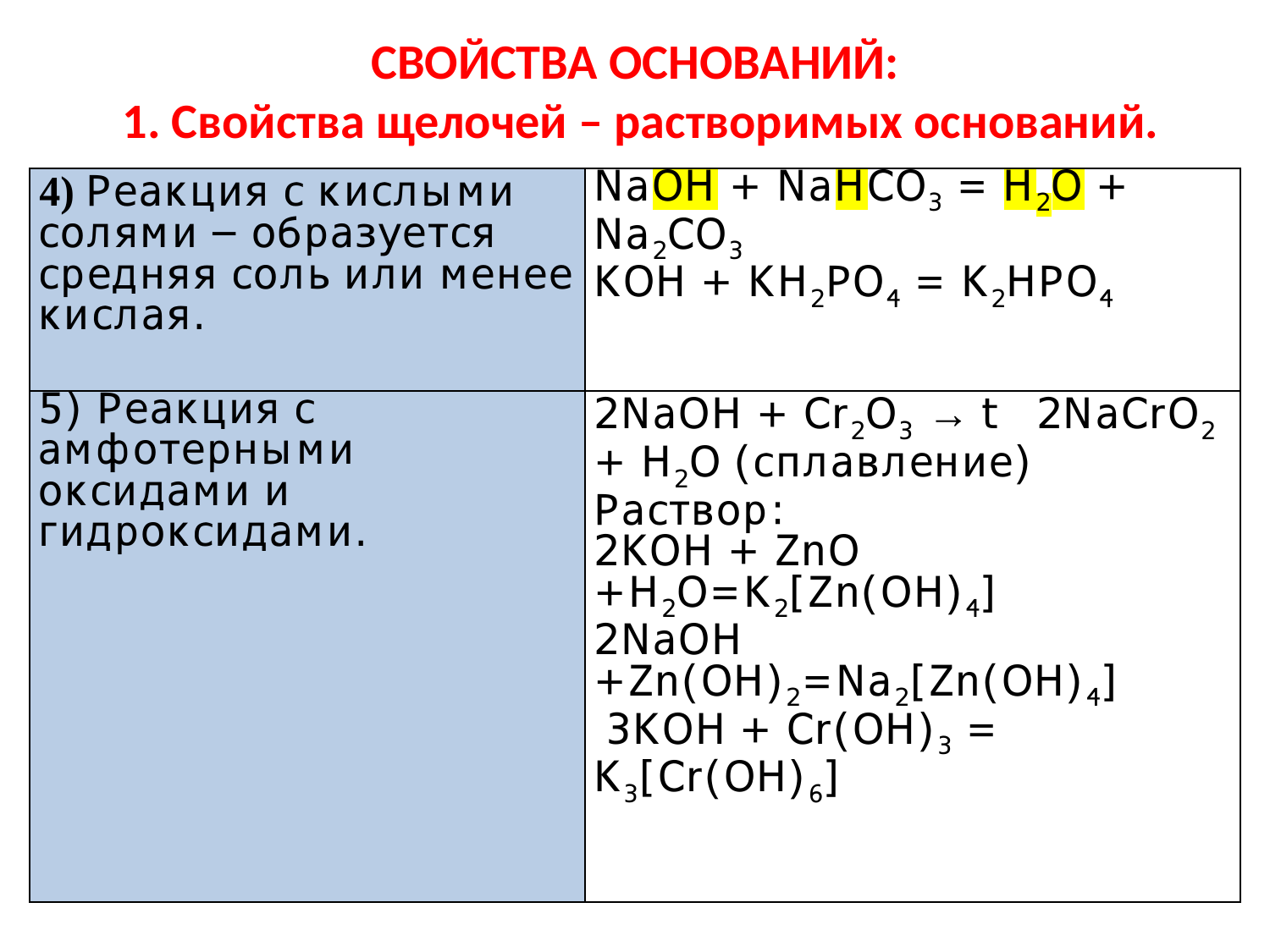

# СВОЙСТВА ОСНОВАНИЙ: 1. Свойства щелочей – растворимых оснований.
| 4) Реакция с кислыми солями – образуется средняя соль или менее кислая. | NaOH + NaHCO3 = H2O + Na2CO3 КОН + КН2РО4 = К2НРО4 |
| --- | --- |
| 5) Реакция с амфотерными оксидами и гидроксидами. | 2NaOH + Cr2O3 → t 2NaCrO2 + H2O (сплавление) Раствор: 2KOH + ZnO +H2O=K2[Zn(OH)4] 2NaOH +Zn(OH)2=Na2[Zn(OH)4] 3KOH + Cr(OH)3 = K3[Cr(OH)6] |